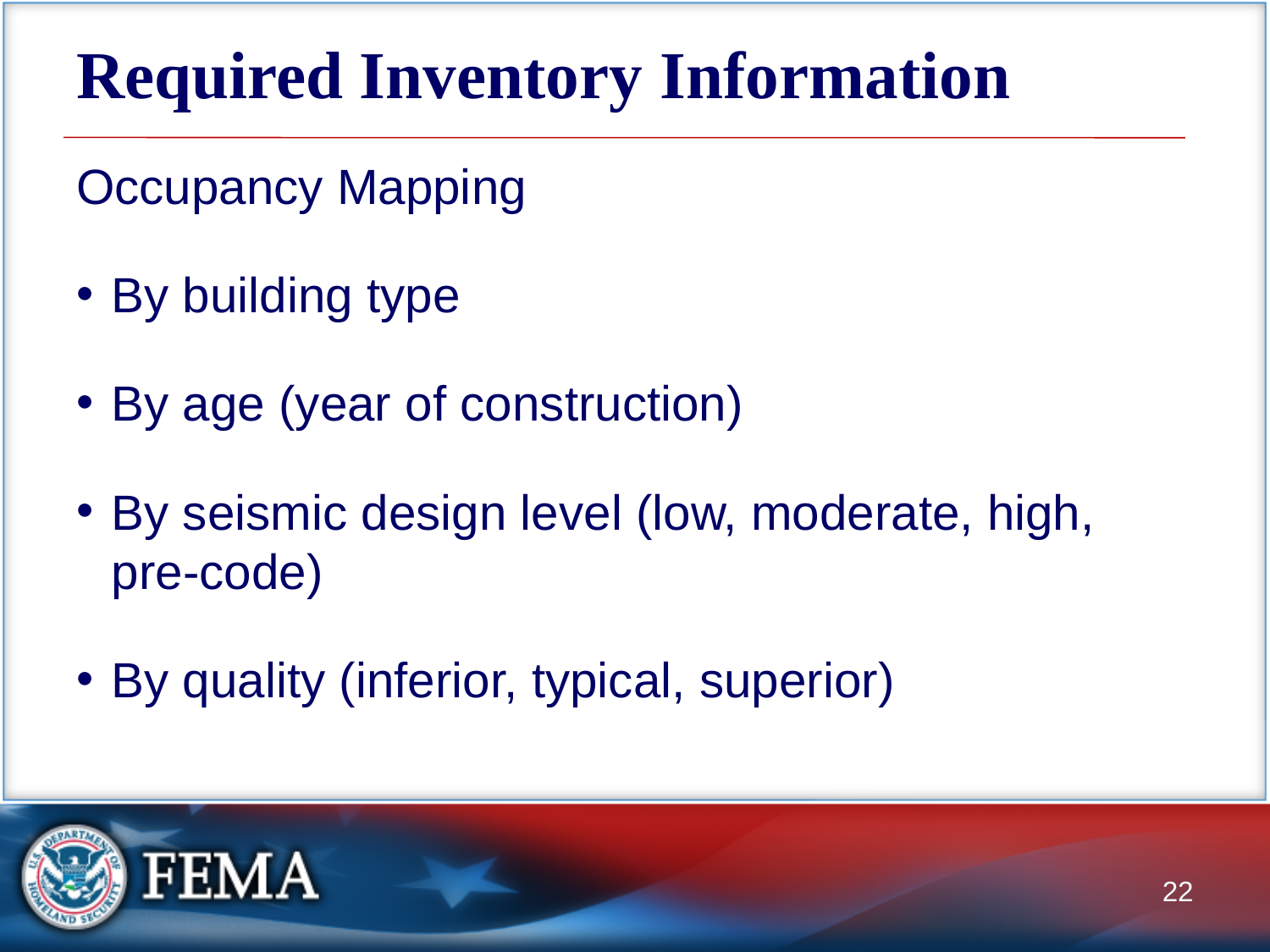

# Required Inventory Information
Occupancy Mapping
By building type
By age (year of construction)
By seismic design level (low, moderate, high, pre-code)
By quality (inferior, typical, superior)
22